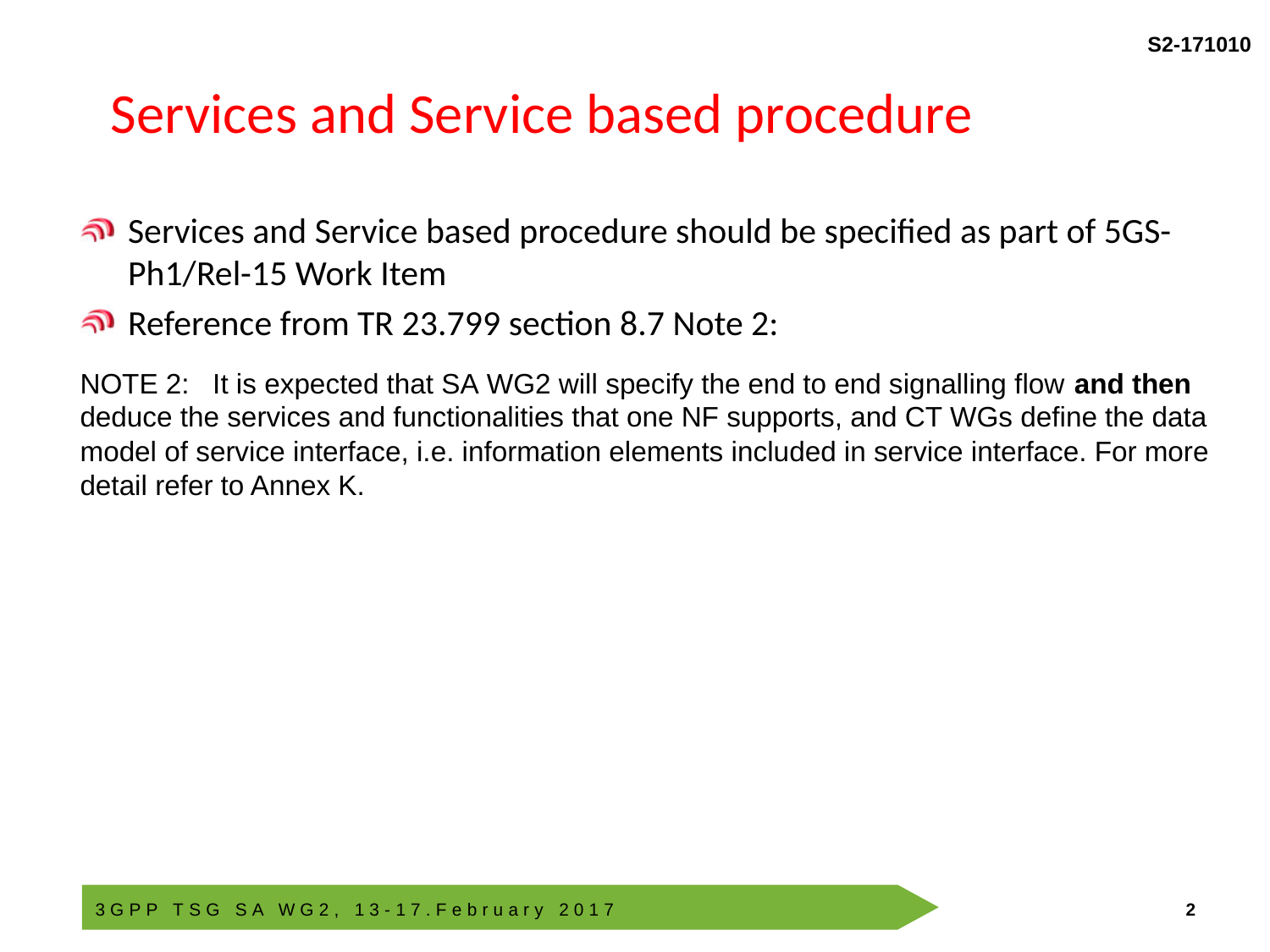

# Services and Service based procedure
Services and Service based procedure should be specified as part of 5GS-Ph1/Rel-15 Work Item
Reference from TR 23.799 section 8.7 Note 2:

NOTE 2:   It is expected that SA WG2 will specify the end to end signalling flow and then deduce the services and functionalities that one NF supports, and CT WGs define the data model of service interface, i.e. information elements included in service interface. For more detail refer to Annex K.